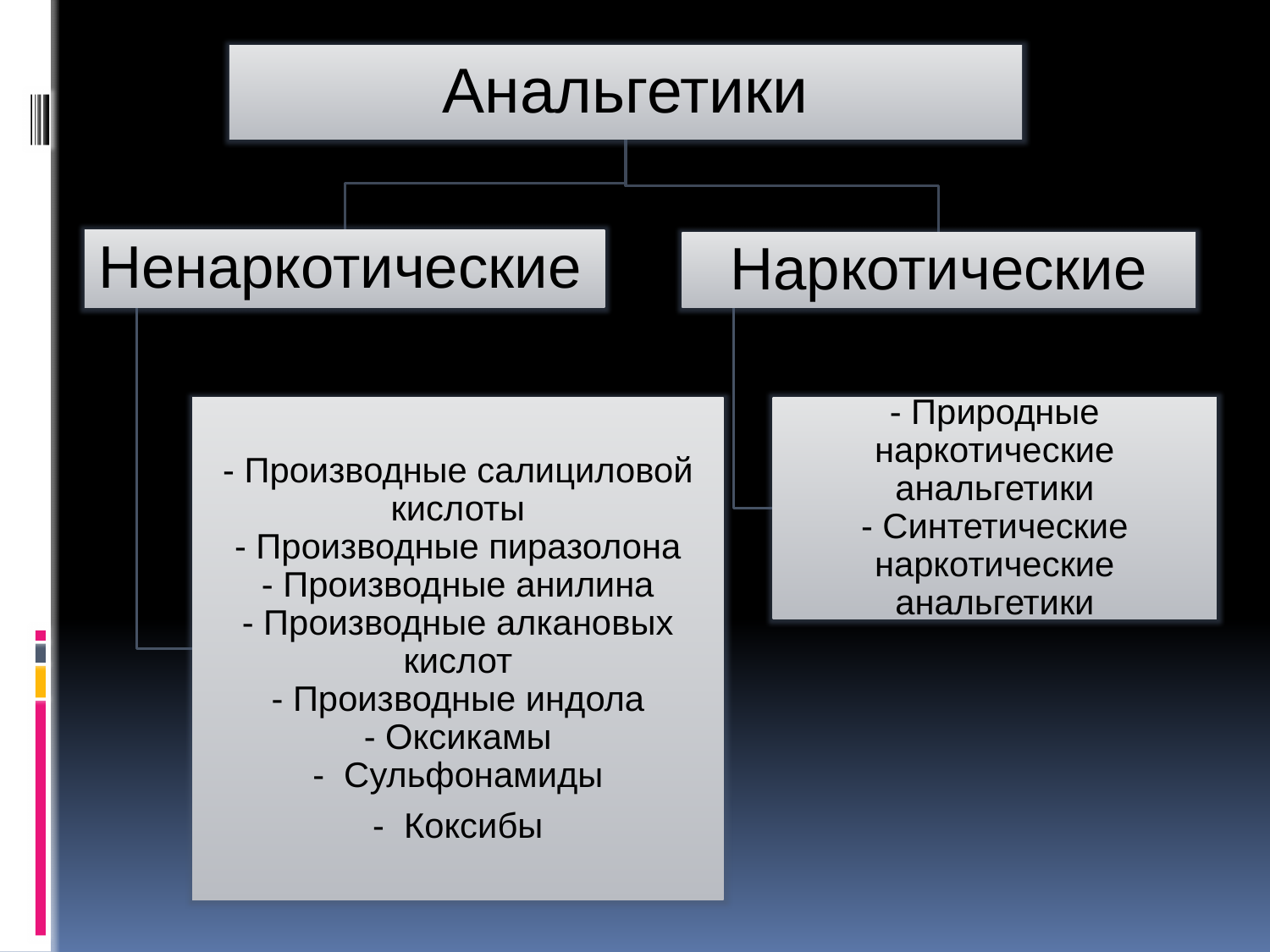

Анальгетики
Ненаркотические
- Производные салициловой кислоты
- Производные пиразолона
- Производные анилина
- Производные алкановых кислот
- Производные индола
- Оксикамы
-  Сульфонамиды
-  Коксибы
Наркотические
- Природные наркотические анальгетики
- Синтетические наркотические анальгетики